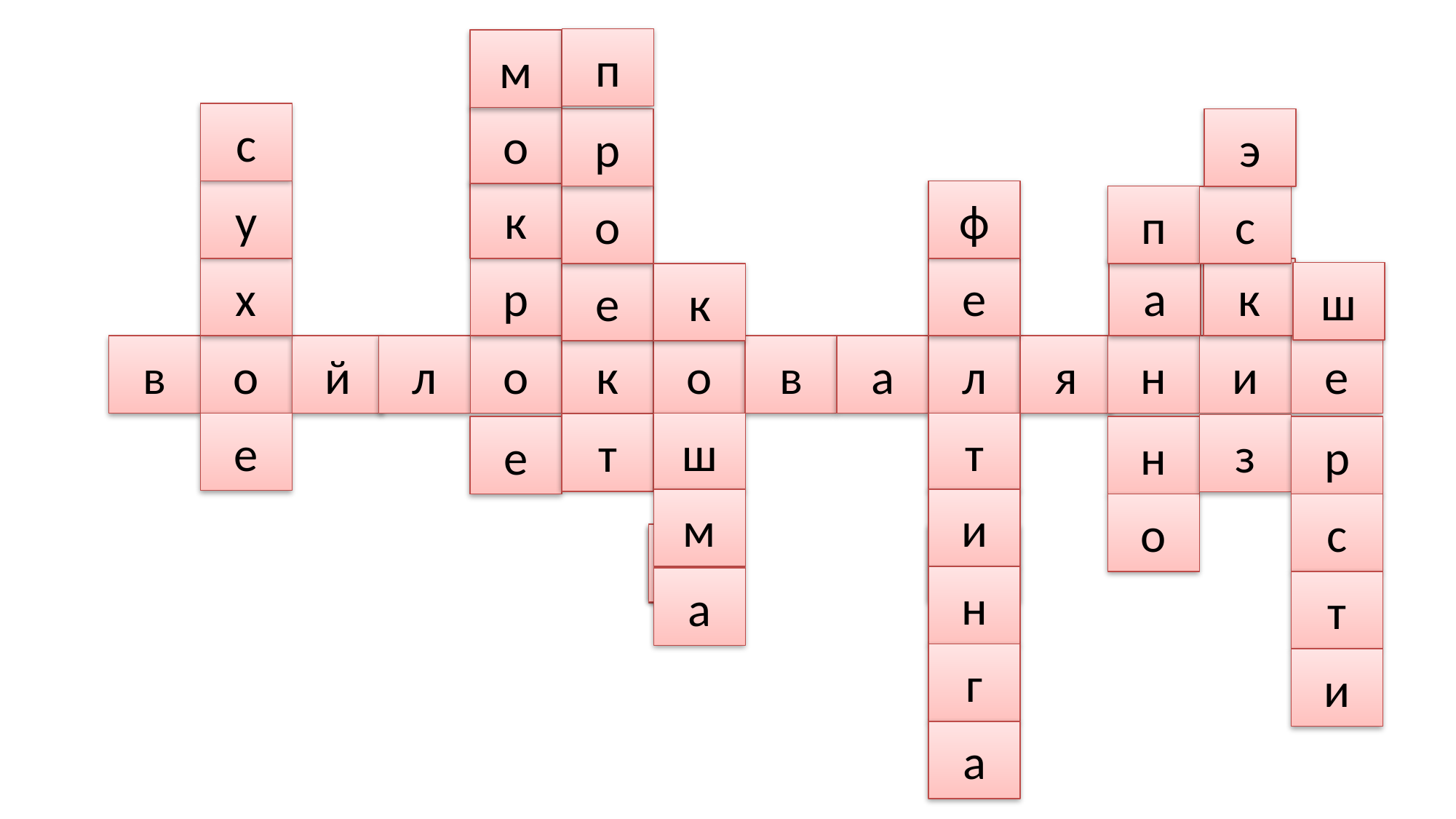

п
м
с
о
р
э
у
к
ф
о
п
с
х
р
е
а
к
ш
е
к
в
о
й
л
о
к
о
в
а
л
я
н
и
е
е
ш
т
т
з
е
н
р
м
и
о
с
о
о
л
н
а
т
г
и
а